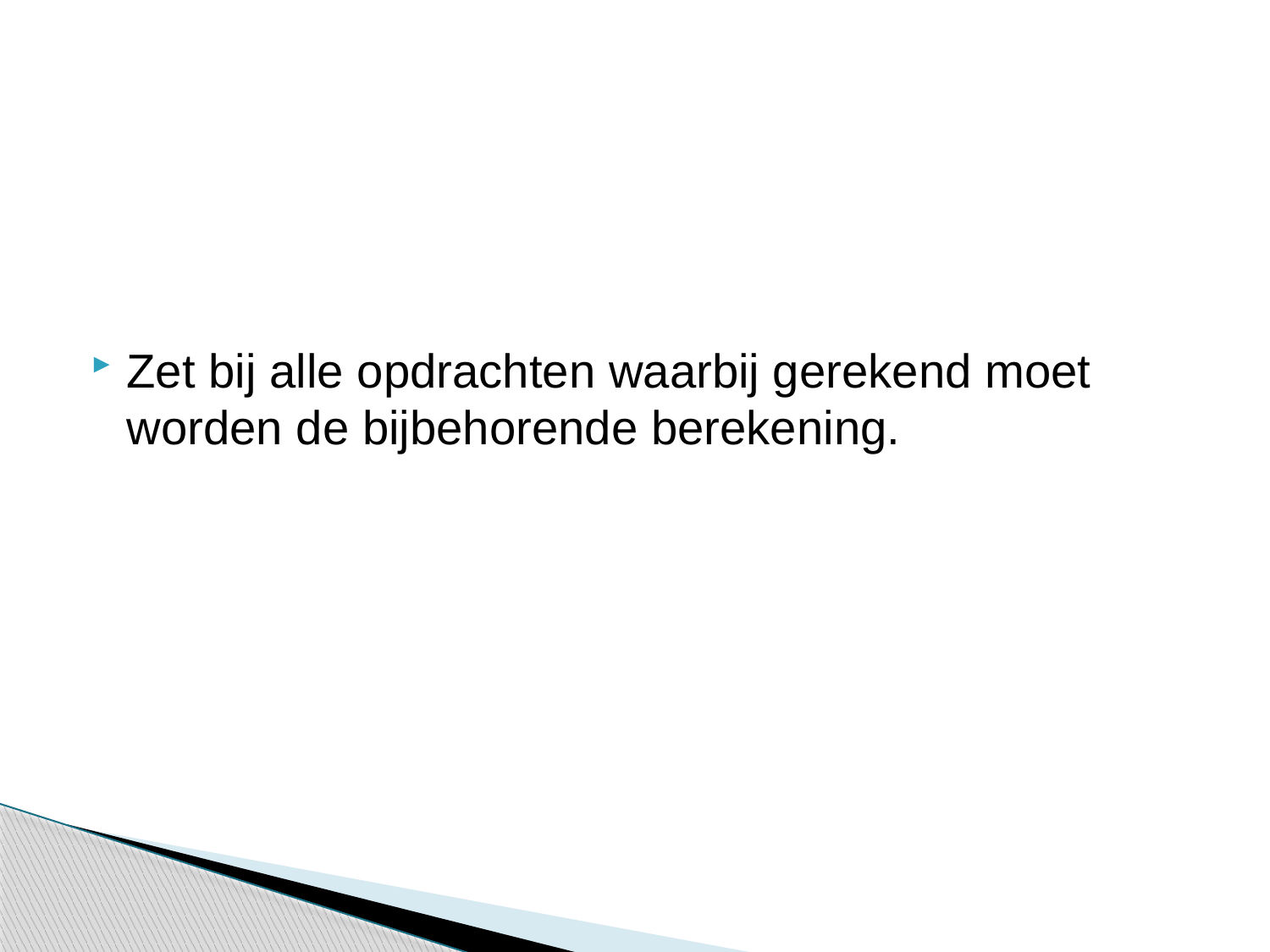

#

Zet bij alle opdrachten waarbij gerekend moet worden de bijbehorende berekening.